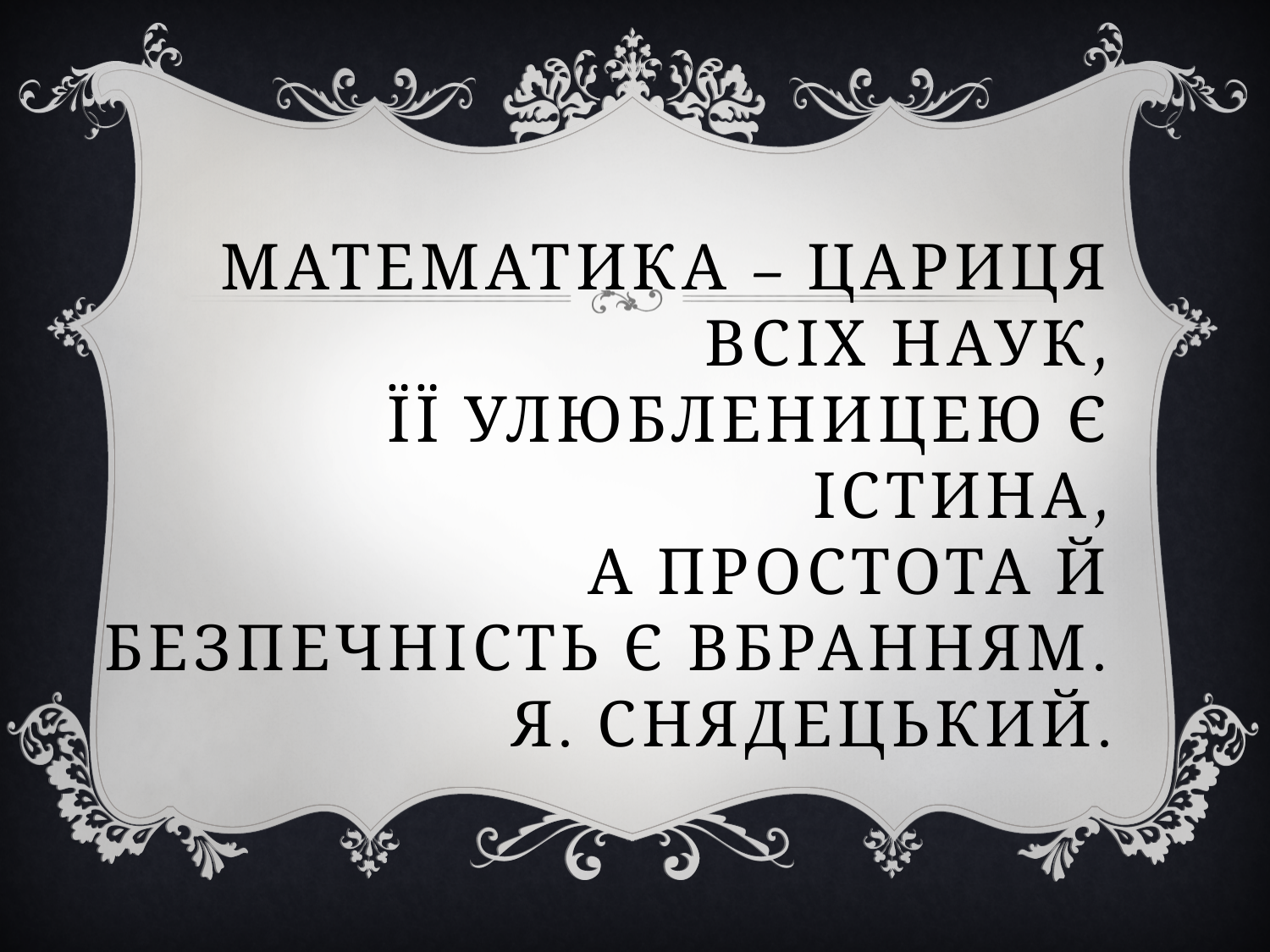

# Математика – цариця всіх наук, ЇЇ улюбленицею є істина, А простота й безпечність є вбранням. Я. Снядецький.